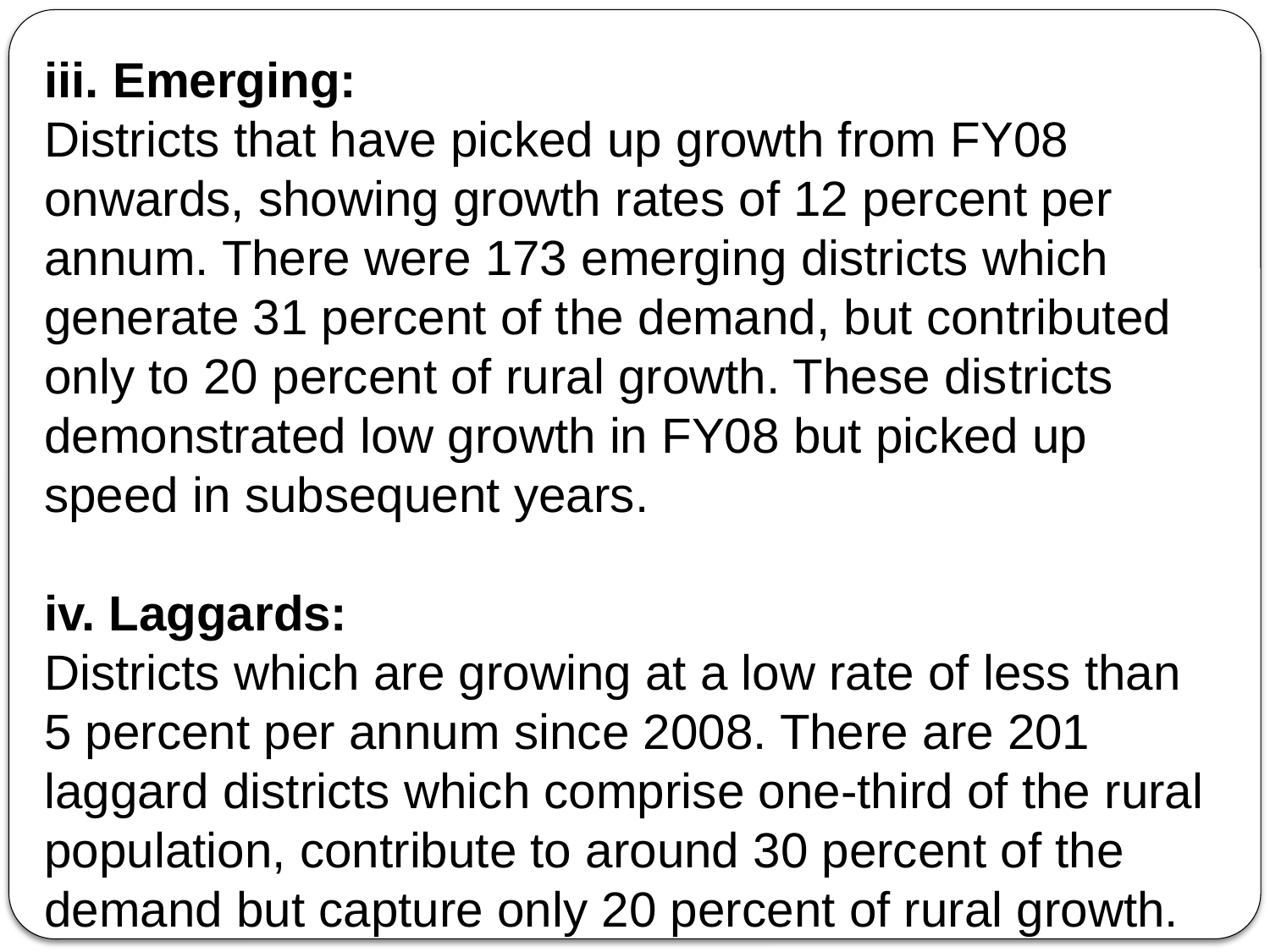

iii. Emerging:
Districts that have picked up growth from FY08 onwards, showing growth rates of 12 percent per annum. There were 173 emerging districts which generate 31 percent of the demand, but contributed only to 20 percent of rural growth. These dis­tricts demonstrated low growth in FY08 but picked up speed in subsequent years.

iv. Laggards:
Districts which are growing at a low rate of less than 5 percent per annum since 2008. There are 201 laggard districts which comprise one-third of the rural popu­lation, contribute to around 30 percent of the demand but capture only 20 percent of rural growth.